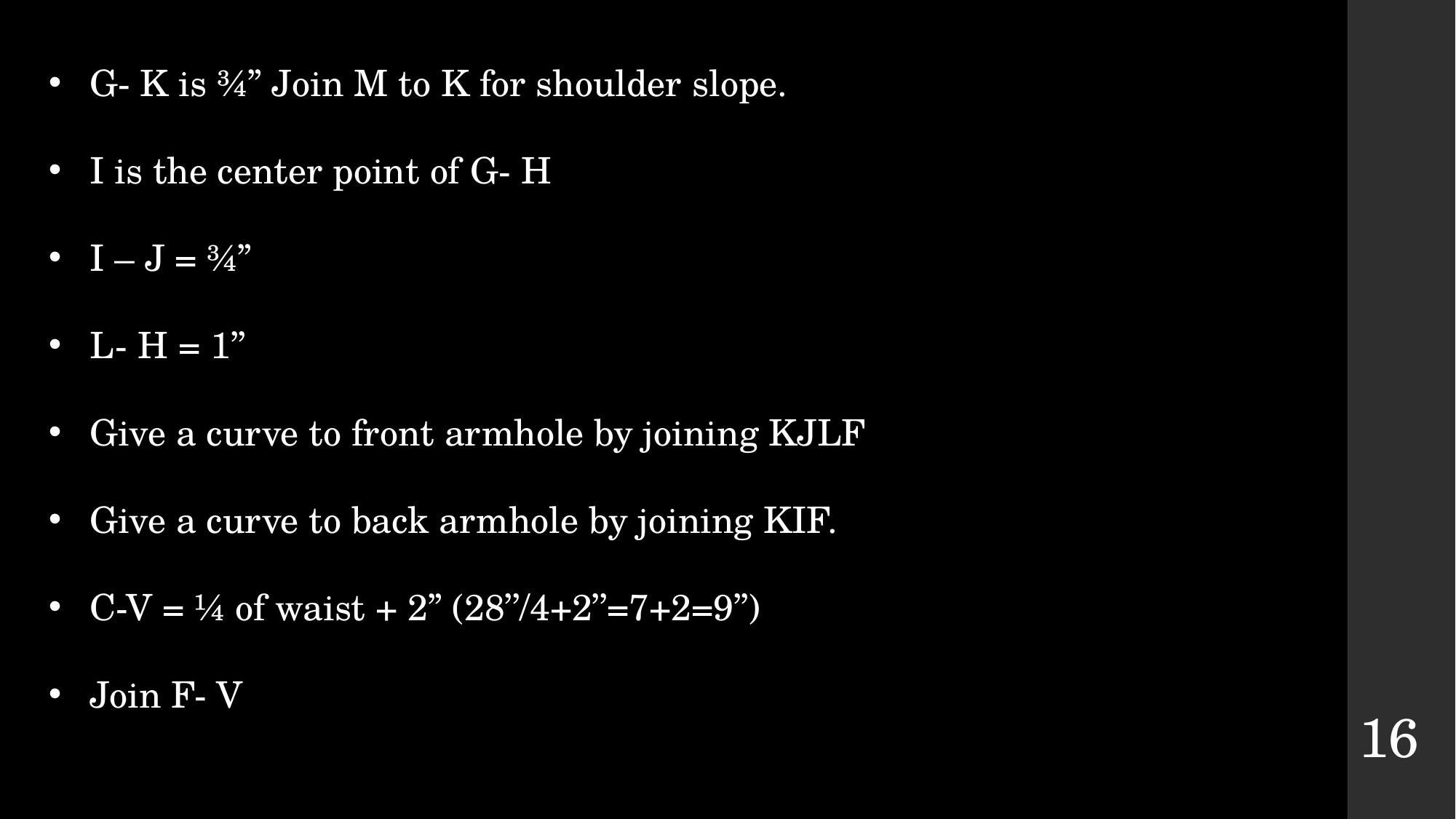

G- K is ¾” Join M to K for shoulder slope.

I is the center point of G- H

I – J = ¾”

L- H = 1’’

Give a curve to front armhole by joining KJLF

Give a curve to back armhole by joining KIF.

C-V = ¼ of waist + 2” (28’’/4+2’’=7+2=9’’)

Join F- V
16